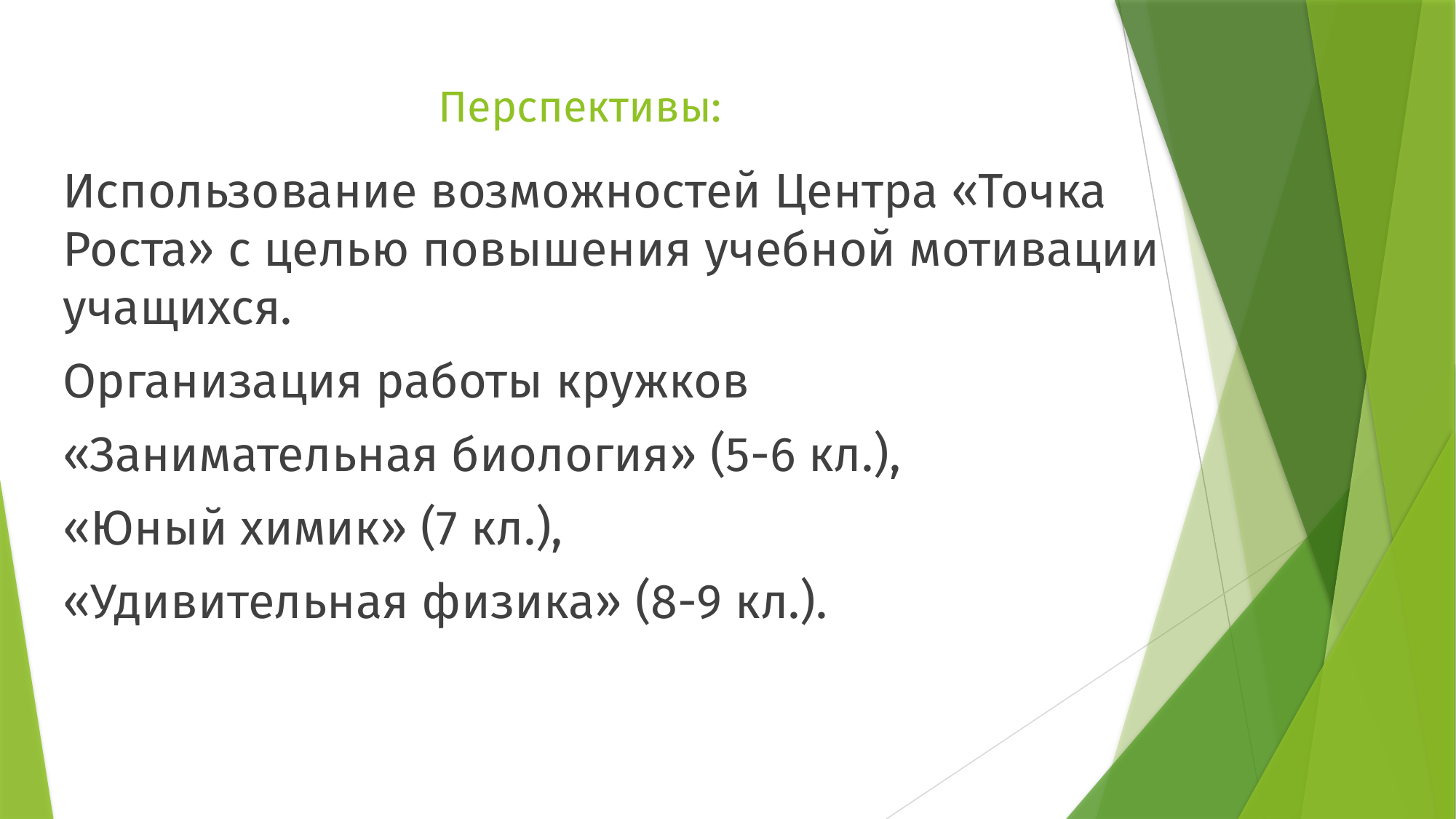

# Перспективы:
Использование возможностей Центра «Точка Роста» с целью повышения учебной мотивации учащихся.
Организация работы кружков
«Занимательная биология» (5-6 кл.),
«Юный химик» (7 кл.),
«Удивительная физика» (8-9 кл.).